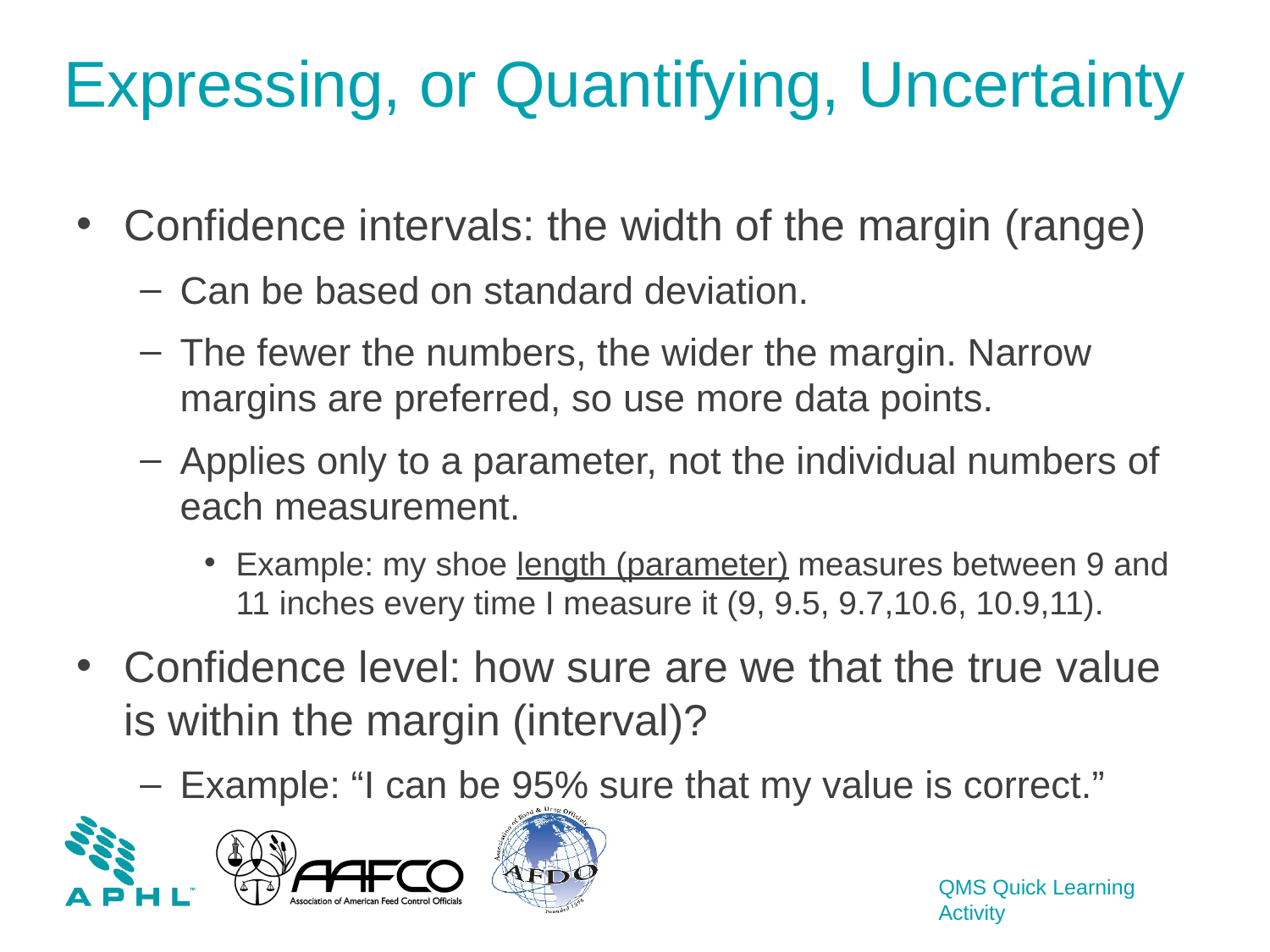

# Expressing, or Quantifying, Uncertainty
Confidence intervals: the width of the margin (range)
Can be based on standard deviation.
The fewer the numbers, the wider the margin. Narrow margins are preferred, so use more data points.
Applies only to a parameter, not the individual numbers of each measurement.
Example: my shoe length (parameter) measures between 9 and 11 inches every time I measure it (9, 9.5, 9.7,10.6, 10.9,11).
Confidence level: how sure are we that the true value is within the margin (interval)?
Example: “I can be 95% sure that my value is correct.”